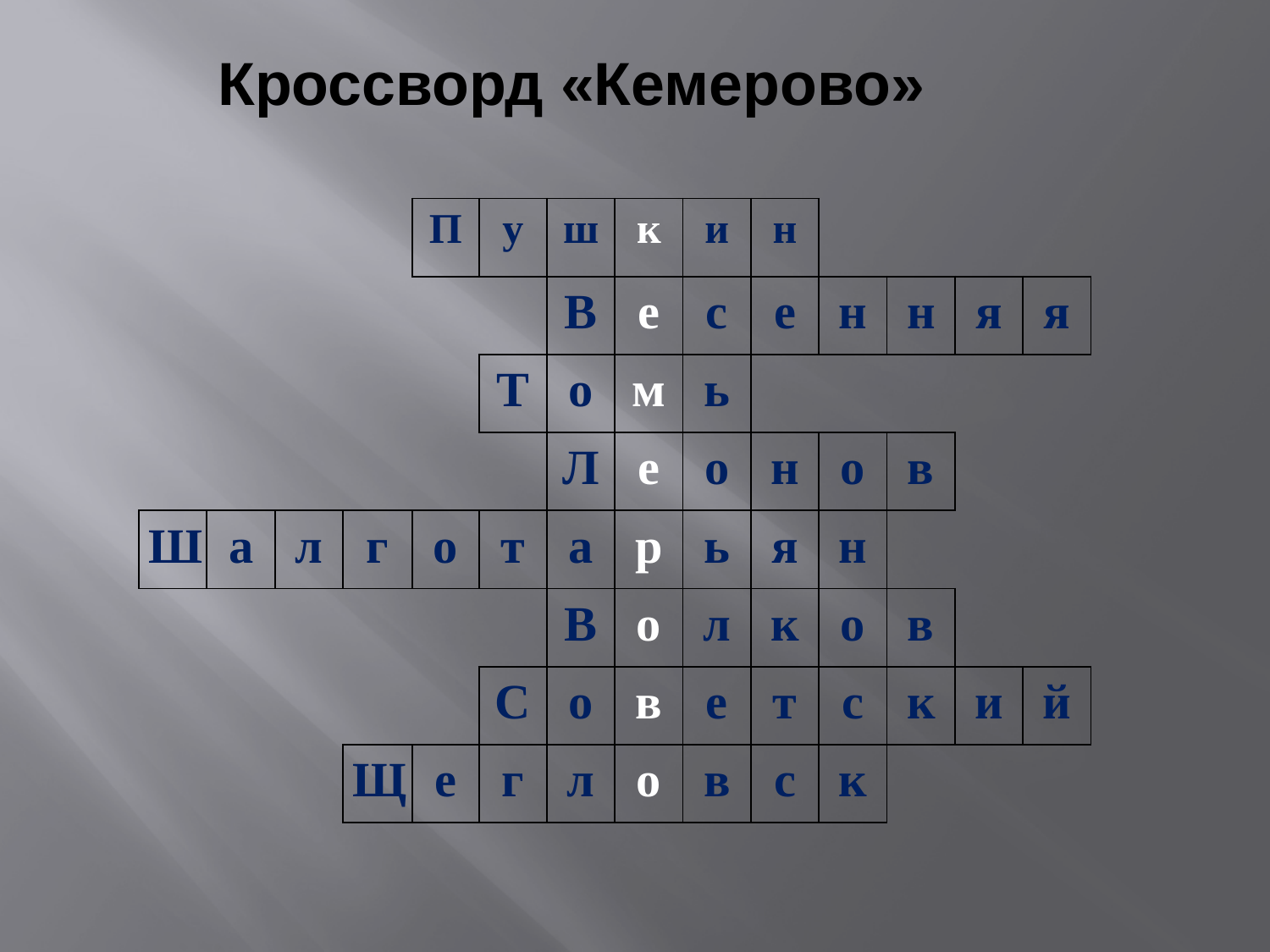

Кроссворд «Кемерово»
|  |  |  |  | П | у | ш | к | и | н |  |  |  |  |
| --- | --- | --- | --- | --- | --- | --- | --- | --- | --- | --- | --- | --- | --- |
|  |  |  |  |  |  | В | е | с | е | н | н | я | я |
|  |  |  |  |  | Т | о | м | ь |  |  |  |  |  |
|  |  |  |  |  |  | Л | е | о | н | о | в |  |  |
| Ш | а | л | г | о | т | а | р | ь | я | н |  |  |  |
|  |  |  |  |  |  | В | о | л | к | о | в |  |  |
|  |  |  |  |  | С | о | в | е | т | с | к | и | й |
|  |  |  | Щ | е | г | л | о | в | с | к |  |  |  |